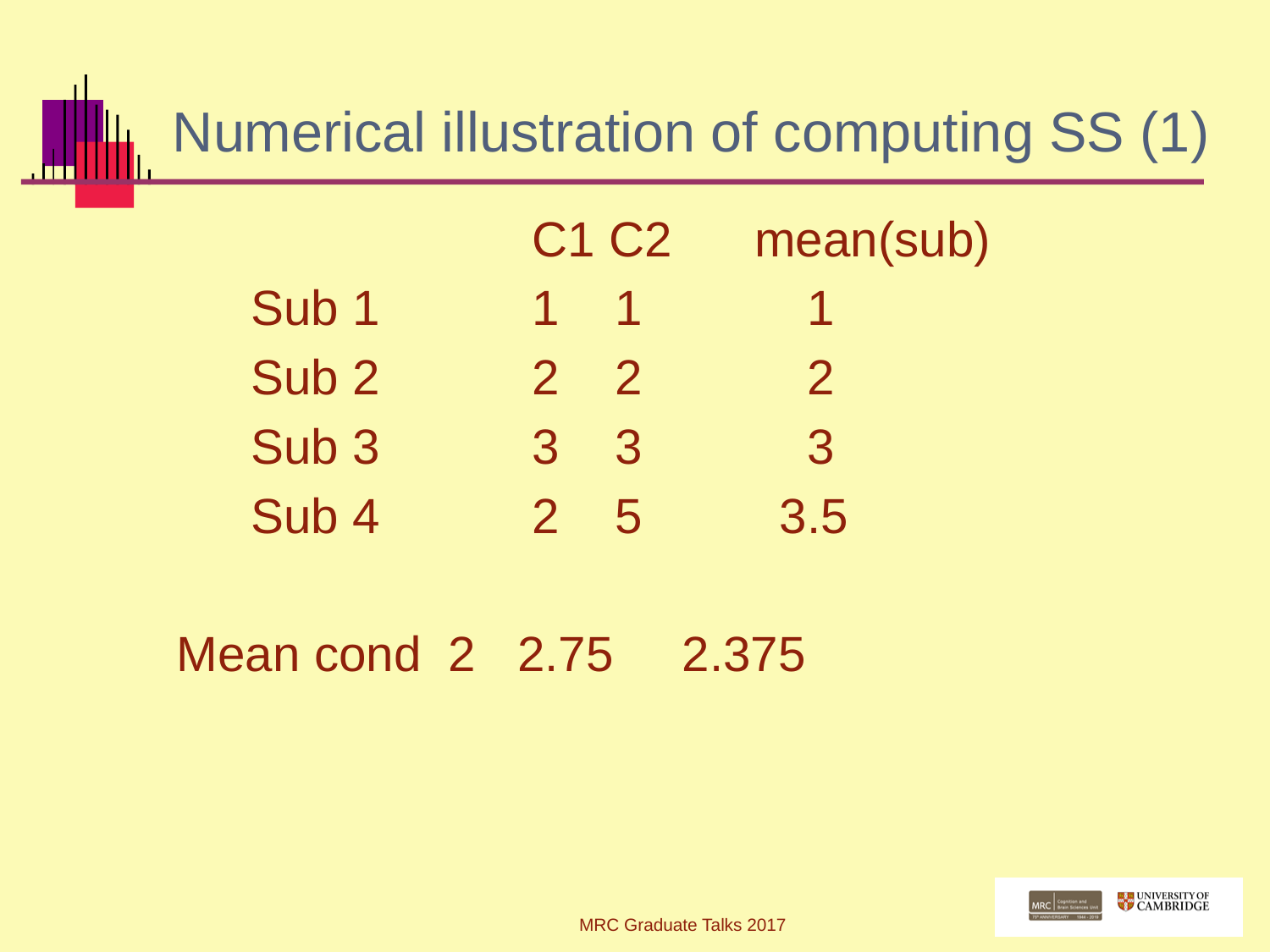

# Numerical illustration of computing SS (1)
			  C1 C2      mean(sub)
	Sub 1	  1    1            1
	Sub 2	  2    2            2
	Sub 3	  3    3            3
	Sub 4	  2    5          3.5

Mean cond  2   2.75     2.375

MRC Graduate Talks 2017